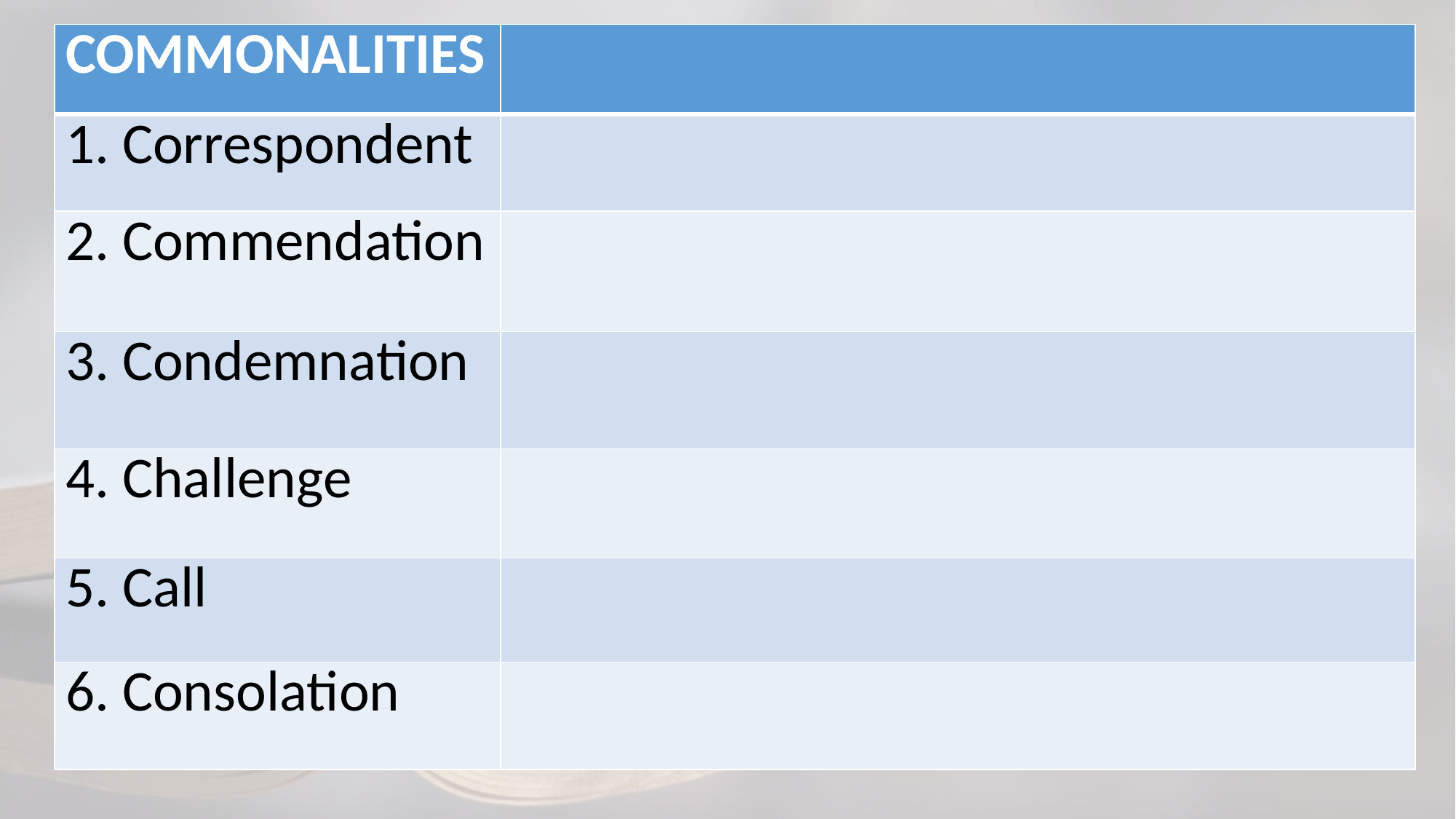

| COMMONALITIES |  |
| --- | --- |
| 1. Correspondent |  |
| 2. Commendation |  |
| 3. Condemnation |  |
| 4. Challenge |  |
| 5. Call |  |
| 6. Consolation |  |